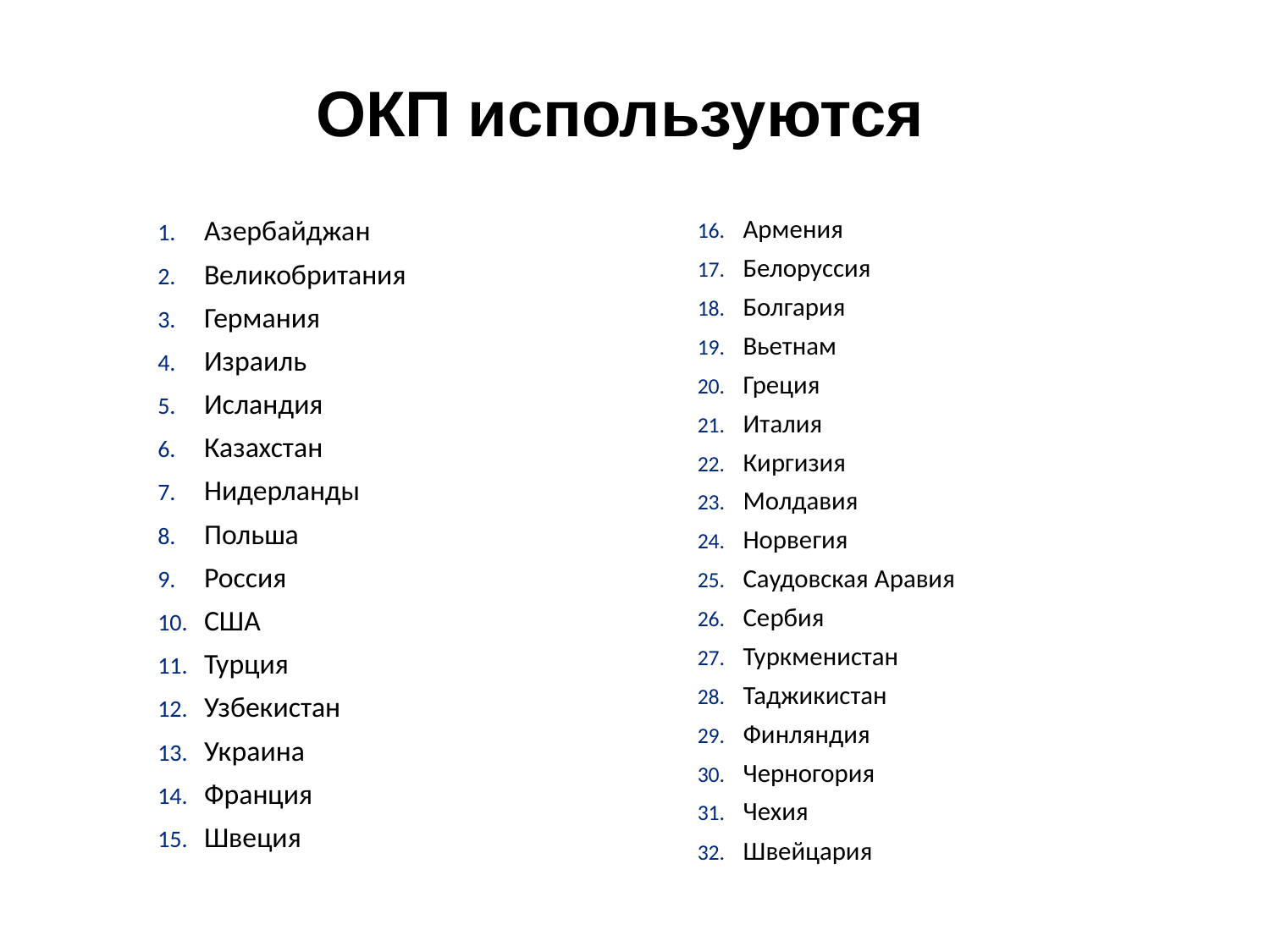

# ОКП используются
Азербайджан
Великобритания
Германия
Израиль
Исландия
Казахстан
Нидерланды
Польша
Россия
США
Турция
Узбекистан
Украина
Франция
Швеция
Армения
Белоруссия
Болгария
Вьетнам
Греция
Италия
Киргизия
Молдавия
Норвегия
Саудовская Аравия
Сербия
Туркменистан
Таджикистан
Финляндия
Черногория
Чехия
Швейцария